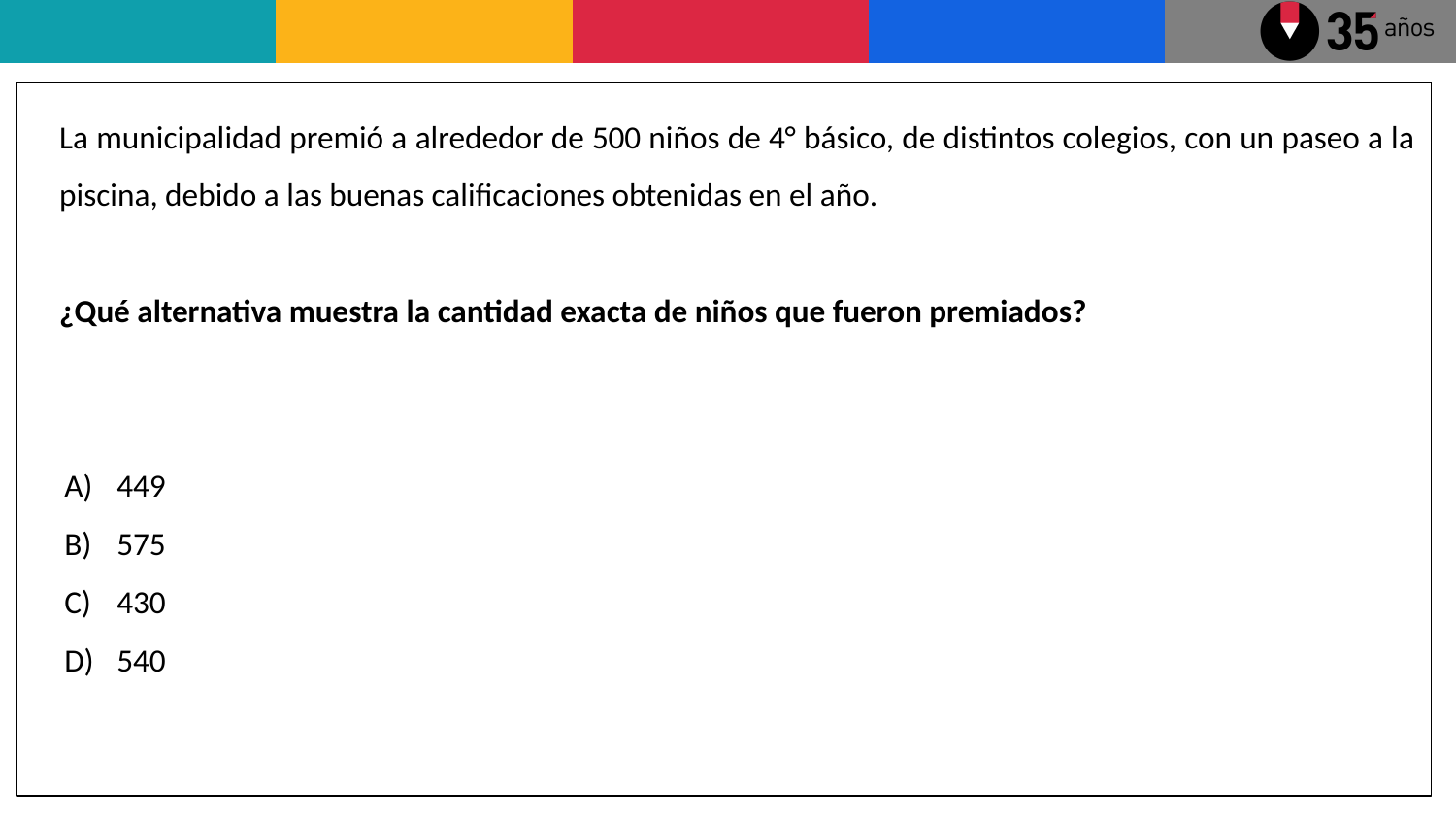

La municipalidad premió a alrededor de 500 niños de 4° básico, de distintos colegios, con un paseo a la piscina, debido a las buenas calificaciones obtenidas en el año.

¿Qué alternativa muestra la cantidad exacta de niños que fueron premiados?

449
575
430
540